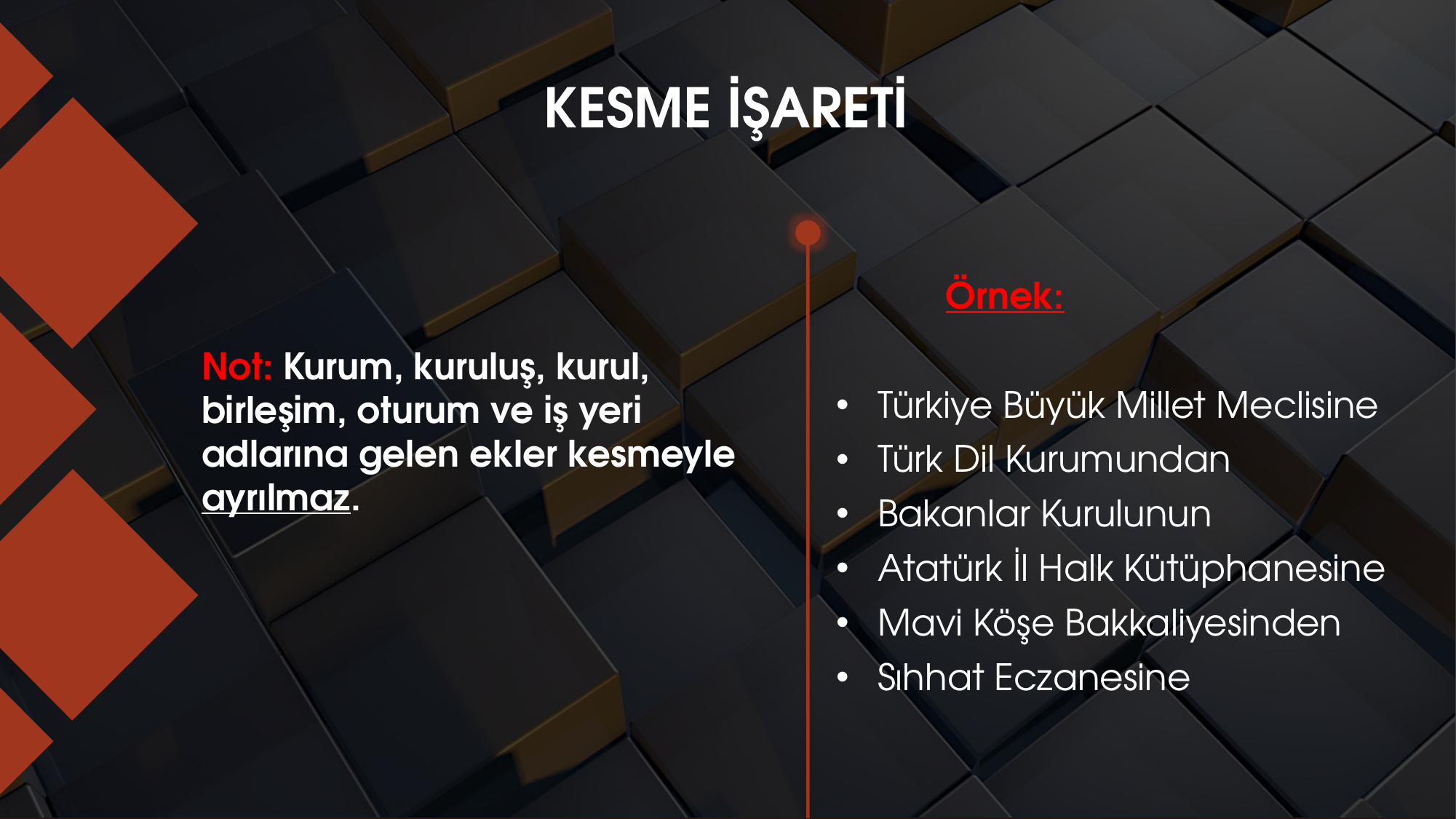

# KESME İŞARETİ

	Örnek:

Türkiye Büyük Millet Meclisine
Türk Dil Kurumundan
Bakanlar Kurulunun
Atatürk İl Halk Kütüphanesine
Mavi Köşe Bakkaliyesinden
Sıhhat Eczanesine

Not: Kurum, kuruluş, kurul, birleşim, oturum ve iş yeri adlarına gelen ekler kesmeyle ayrılmaz.